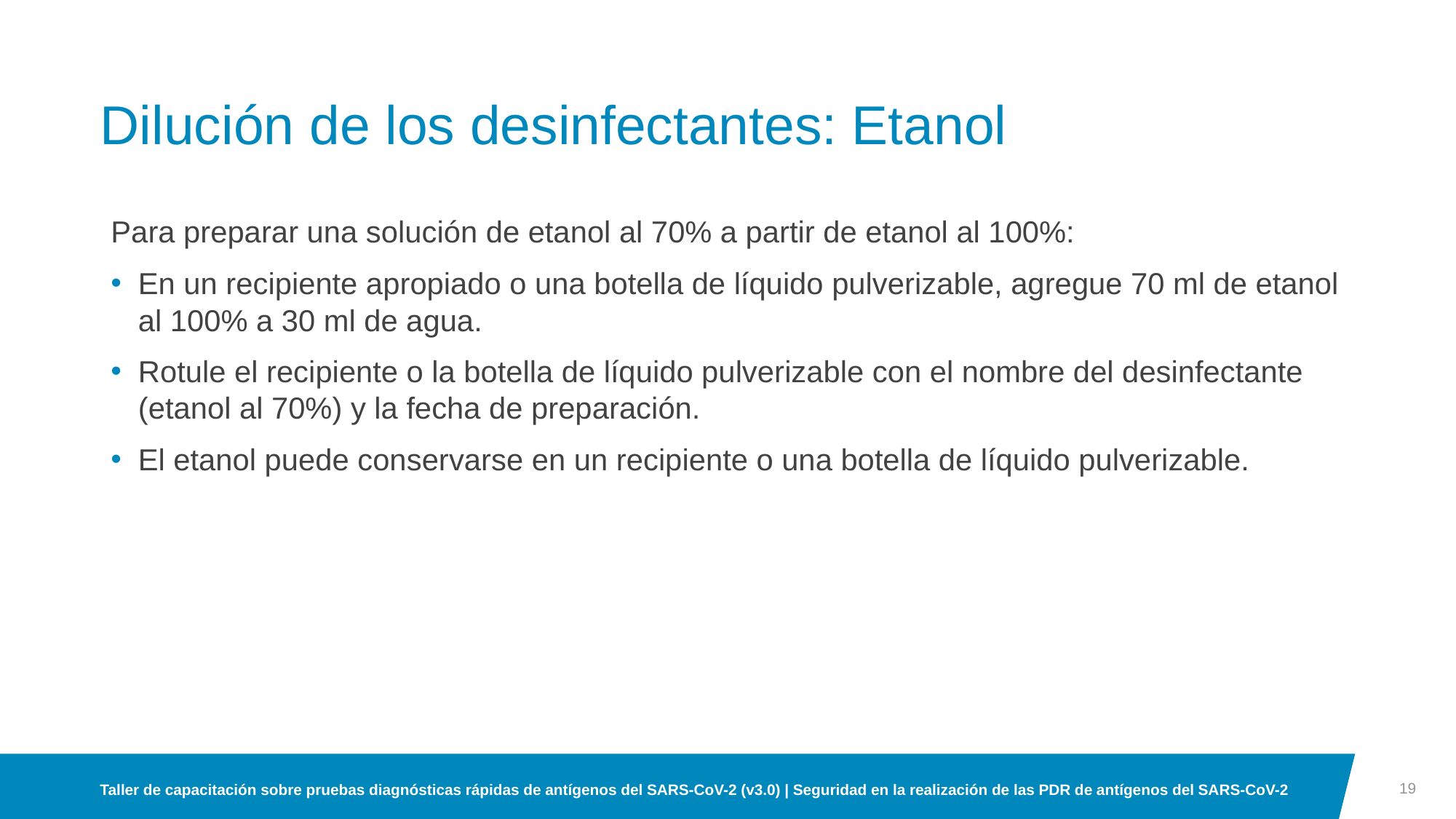

# Dilución de los desinfectantes: Etanol
Para preparar una solución de etanol al 70% a partir de etanol al 100%:
En un recipiente apropiado o una botella de líquido pulverizable, agregue 70 ml de etanol al 100% a 30 ml de agua.
Rotule el recipiente o la botella de líquido pulverizable con el nombre del desinfectante (etanol al 70%) y la fecha de preparación.
El etanol puede conservarse en un recipiente o una botella de líquido pulverizable.

19
Taller de capacitación sobre pruebas diagnósticas rápidas de antígenos del SARS-CoV-2 (v3.0) | Seguridad en la realización de las PDR de antígenos del SARS-CoV-2